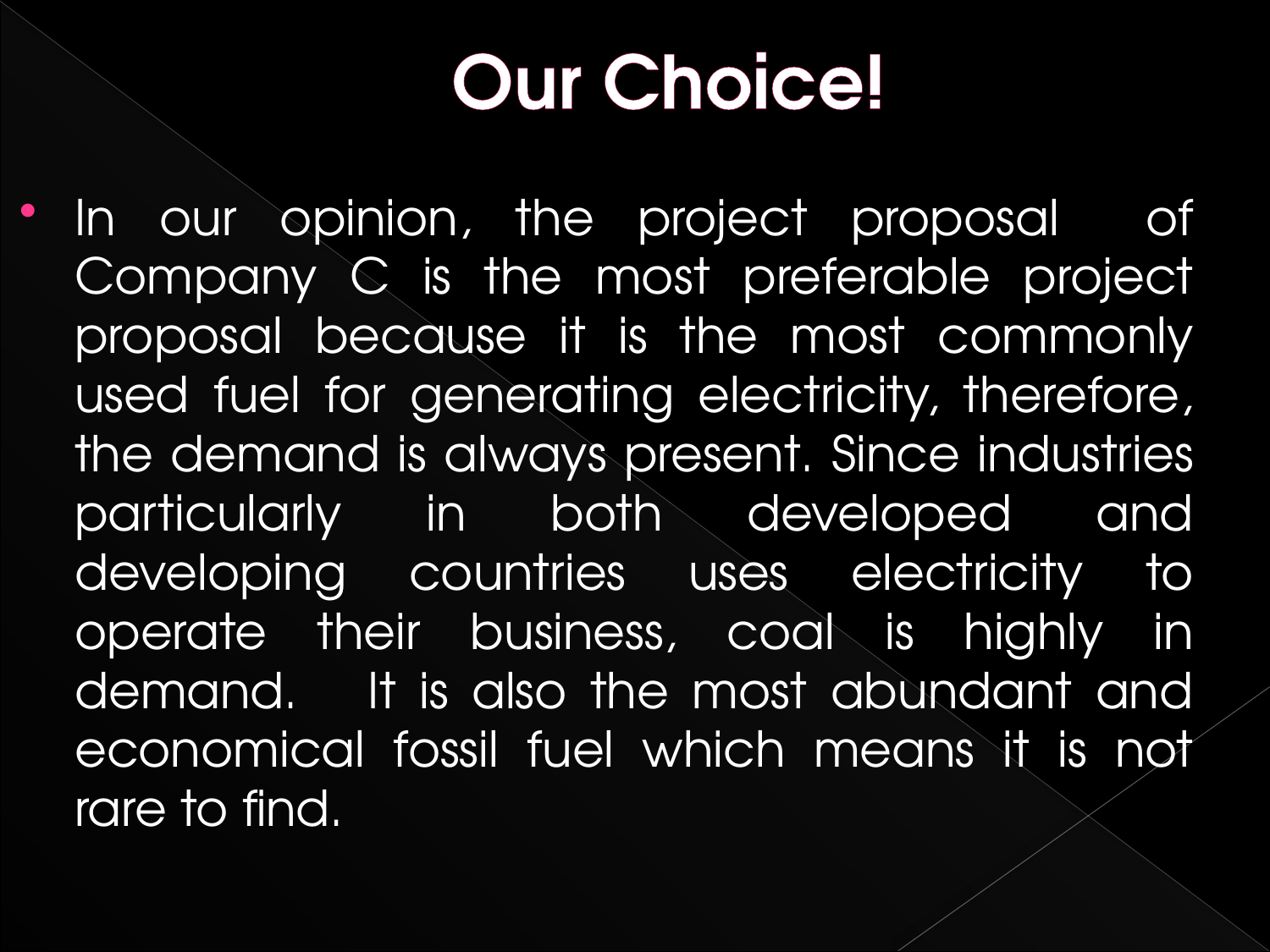

# Our Choice!
In our opinion, the project proposal  of Company C is the most preferable project proposal because it is the most commonly used fuel for generating electricity, therefore, the demand is always present. Since industries particularly in both developed and developing countries uses electricity to operate their business, coal is highly in demand.   It is also the most abundant and economical fossil fuel which means it is not rare to find.